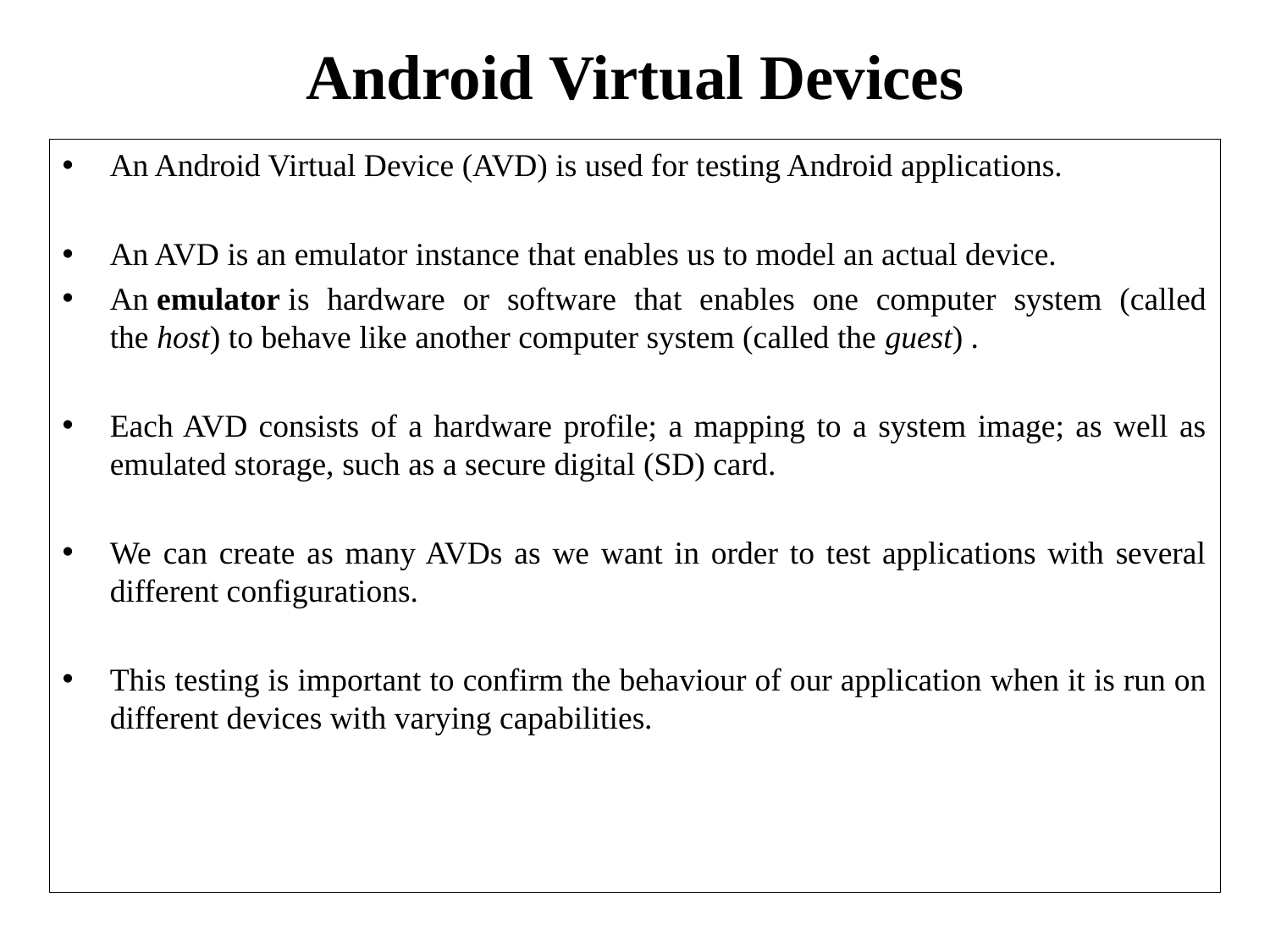

# Android Virtual Devices
An Android Virtual Device (AVD) is used for testing Android applications.

An AVD is an emulator instance that enables us to model an actual device.
An emulator is hardware or software that enables one computer system (called the host) to behave like another computer system (called the guest) .

Each AVD consists of a hardware profile; a mapping to a system image; as well as emulated storage, such as a secure digital (SD) card.

We can create as many AVDs as we want in order to test applications with several different configurations.

This testing is important to confirm the behaviour of our application when it is run on different devices with varying capabilities.